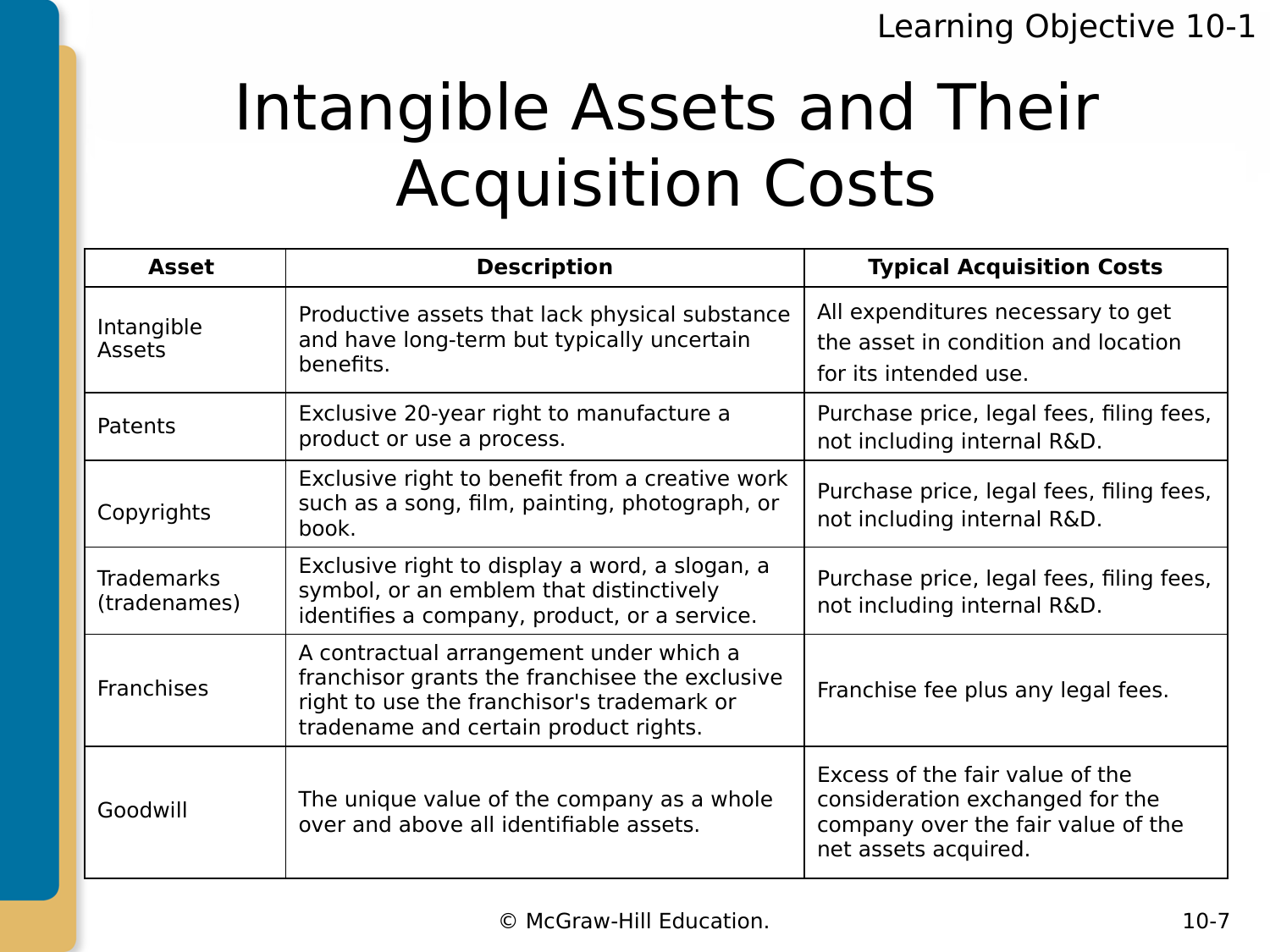

Learning Objective 10-1
# Intangible Assets and Their Acquisition Costs
| Asset | Description | Typical Acquisition Costs |
| --- | --- | --- |
| Intangible Assets | Productive assets that lack physical substance and have long-term but typically uncertain benefits. | All expenditures necessary to get the asset in condition and location for its intended use. |
| Patents | Exclusive 20-year right to manufacture a product or use a process. | Purchase price, legal fees, filing fees, not including internal R&D. |
| Copyrights | Exclusive right to benefit from a creative work such as a song, film, painting, photograph, or book. | Purchase price, legal fees, filing fees, not including internal R&D. |
| Trademarks (tradenames) | Exclusive right to display a word, a slogan, a symbol, or an emblem that distinctively identifies a company, product, or a service. | Purchase price, legal fees, filing fees, not including internal R&D. |
| Franchises | A contractual arrangement under which a franchisor grants the franchisee the exclusive right to use the franchisor's trademark or tradename and certain product rights. | Franchise fee plus any legal fees. |
| Goodwill | The unique value of the company as a whole over and above all identifiable assets. | Excess of the fair value of the consideration exchanged for the company over the fair value of the net assets acquired. |